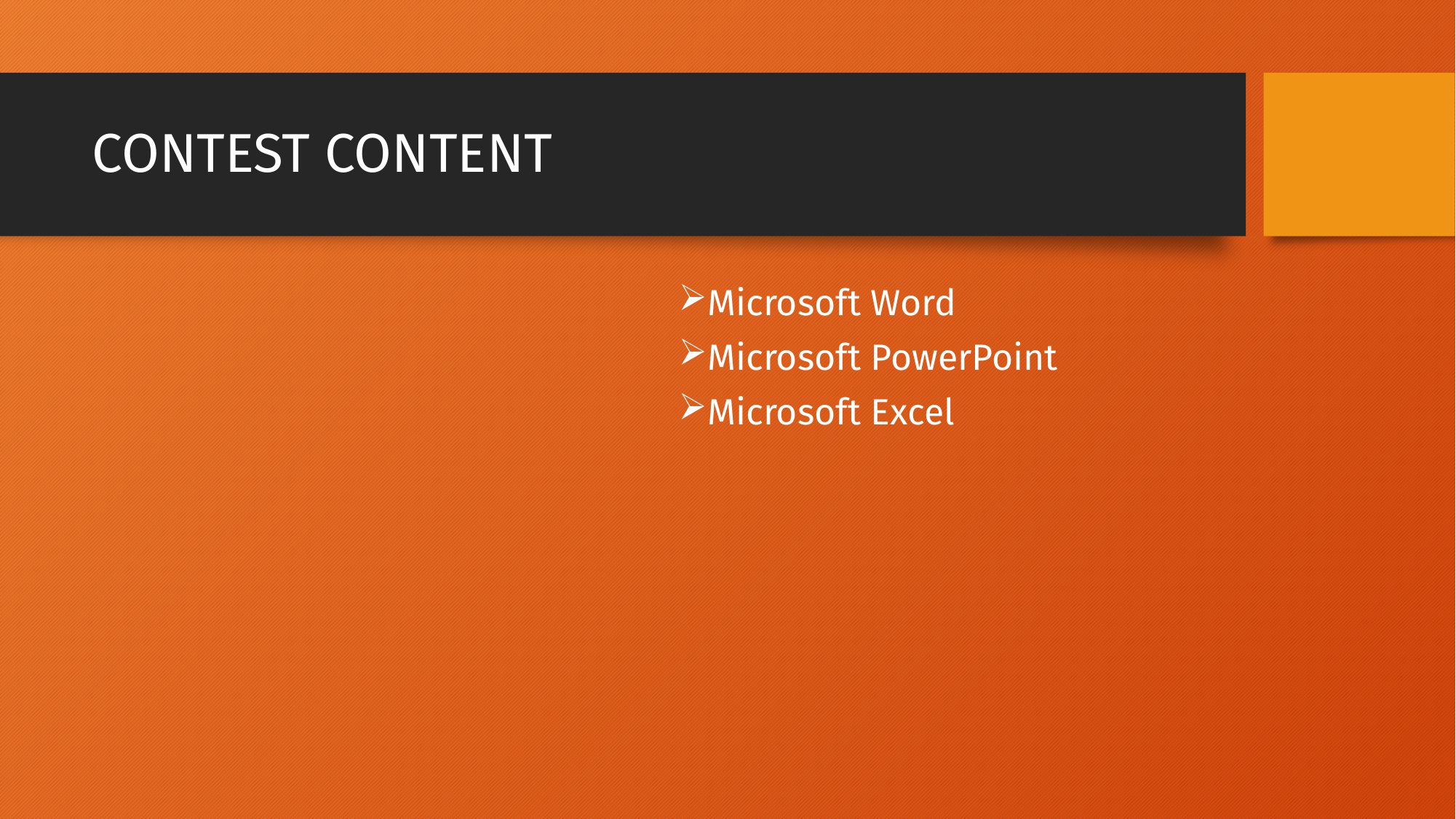

# CONTEST CONTENT

Microsoft Word
Microsoft PowerPoint
Microsoft Excel